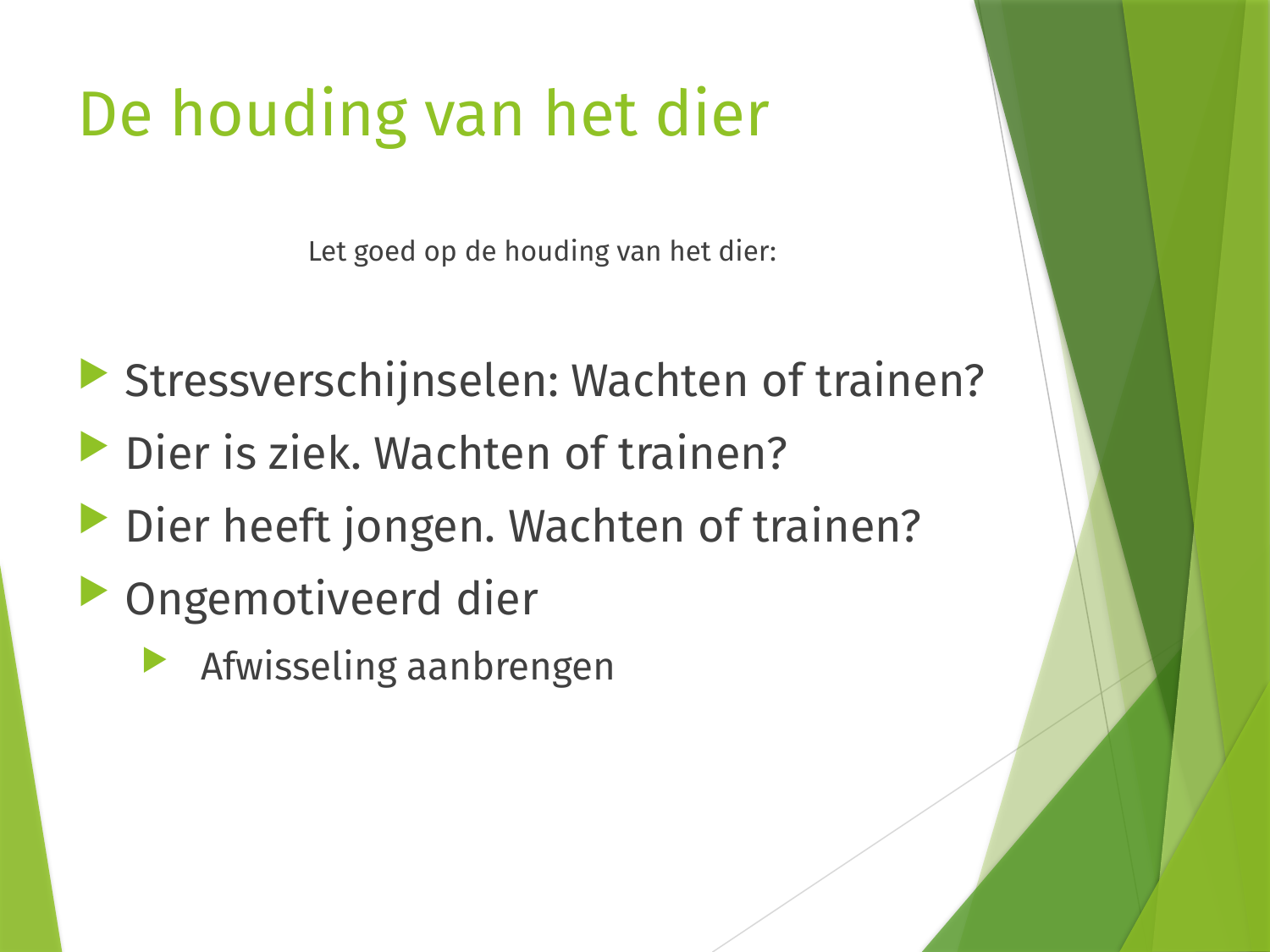

# De houding van het dier
		Let goed op de houding van het dier:

Stressverschijnselen: Wachten of trainen?
Dier is ziek. Wachten of trainen?
Dier heeft jongen. Wachten of trainen?
Ongemotiveerd dier
  Afwisseling aanbrengen